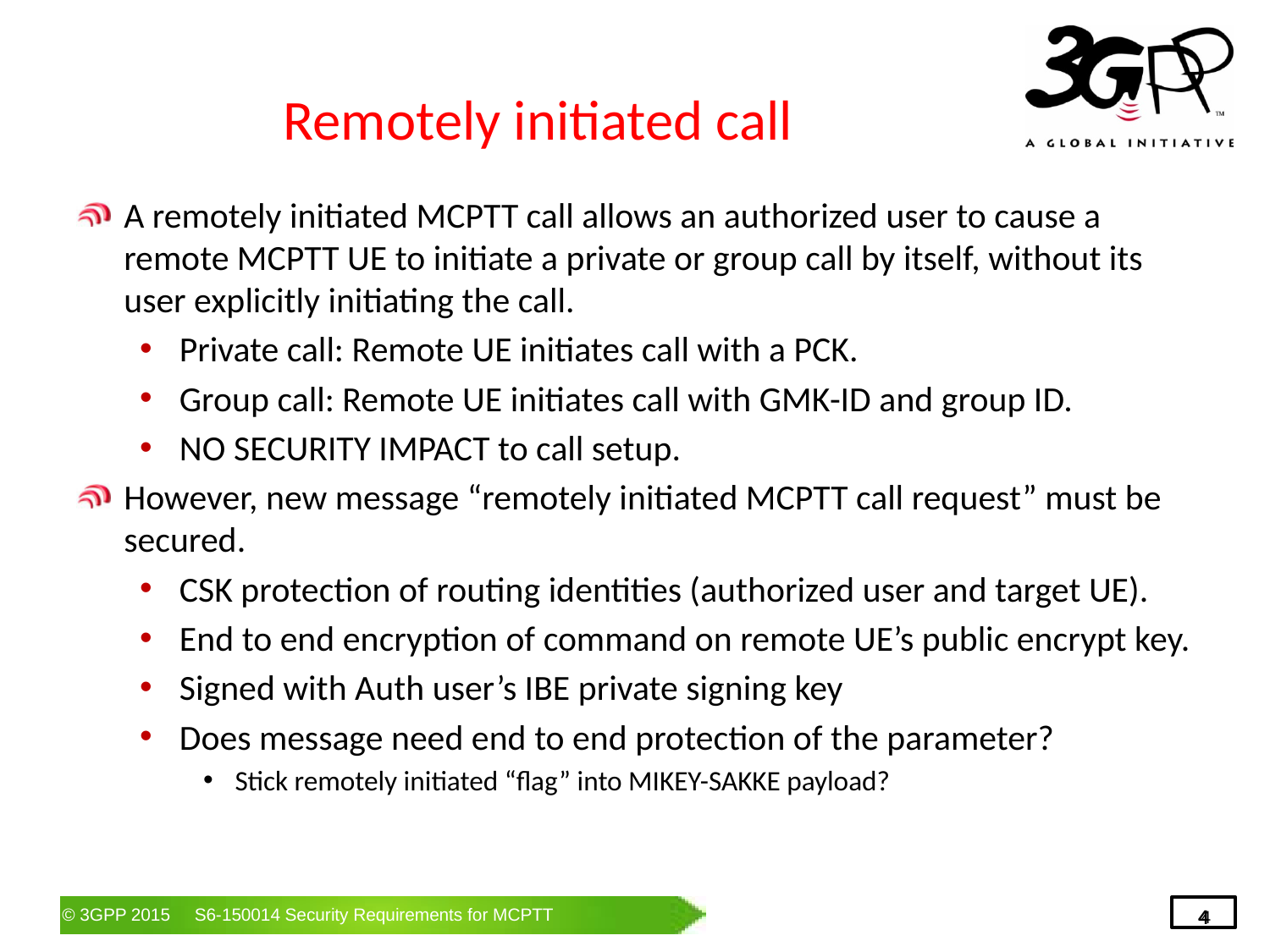

# Remotely initiated call
A remotely initiated MCPTT call allows an authorized user to cause a remote MCPTT UE to initiate a private or group call by itself, without its user explicitly initiating the call.
Private call: Remote UE initiates call with a PCK.
Group call: Remote UE initiates call with GMK-ID and group ID.
NO SECURITY IMPACT to call setup.
However, new message “remotely initiated MCPTT call request” must be secured.
CSK protection of routing identities (authorized user and target UE).
End to end encryption of command on remote UE’s public encrypt key.
Signed with Auth user’s IBE private signing key
Does message need end to end protection of the parameter?
Stick remotely initiated “flag” into MIKEY-SAKKE payload?
4